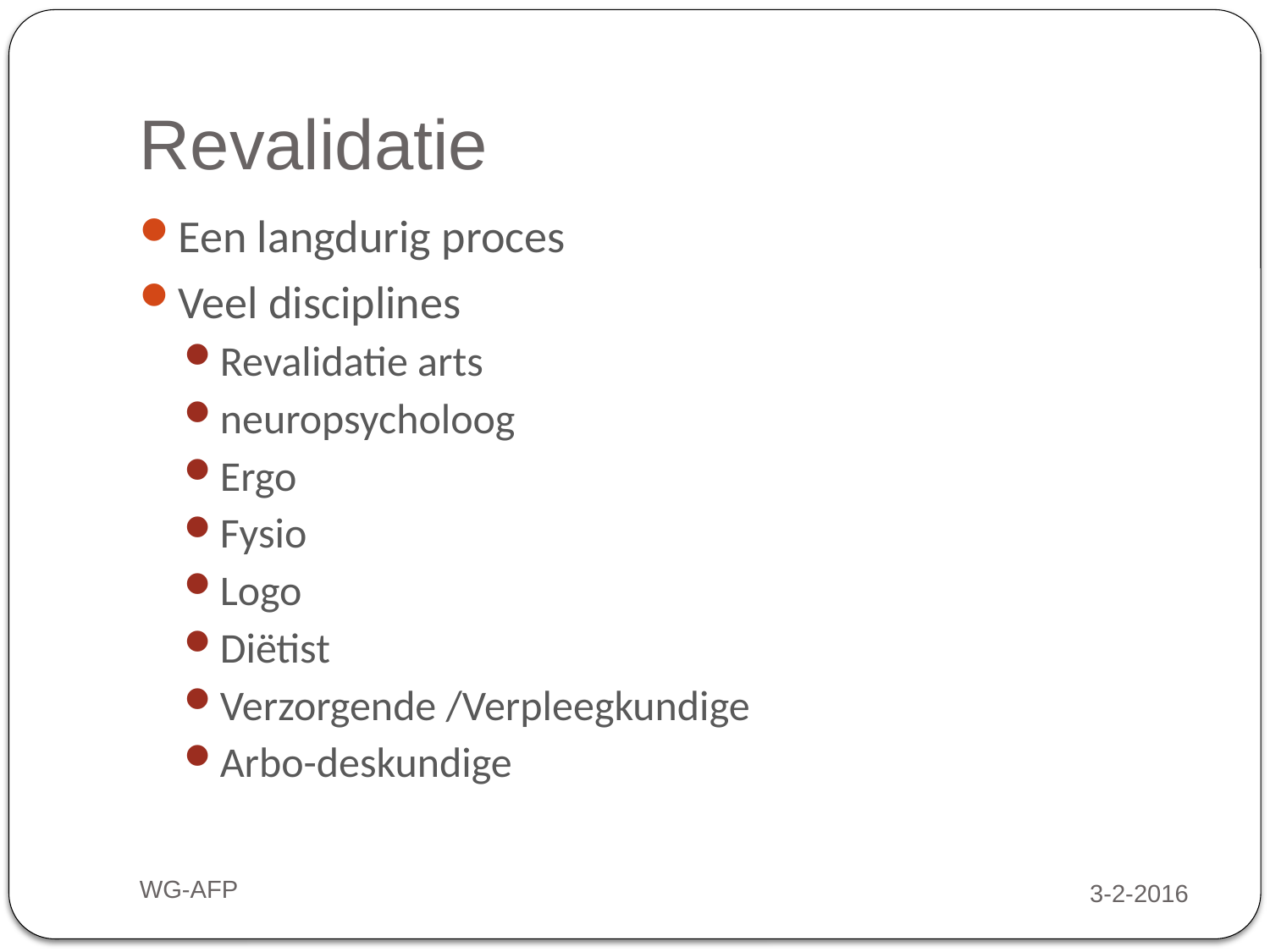

# Revalidatie
Een langdurig proces
Veel disciplines
Revalidatie arts
neuropsycholoog
Ergo
Fysio
Logo
Diëtist
Verzorgende /Verpleegkundige
Arbo-deskundige
WG-AFP
3-2-2016